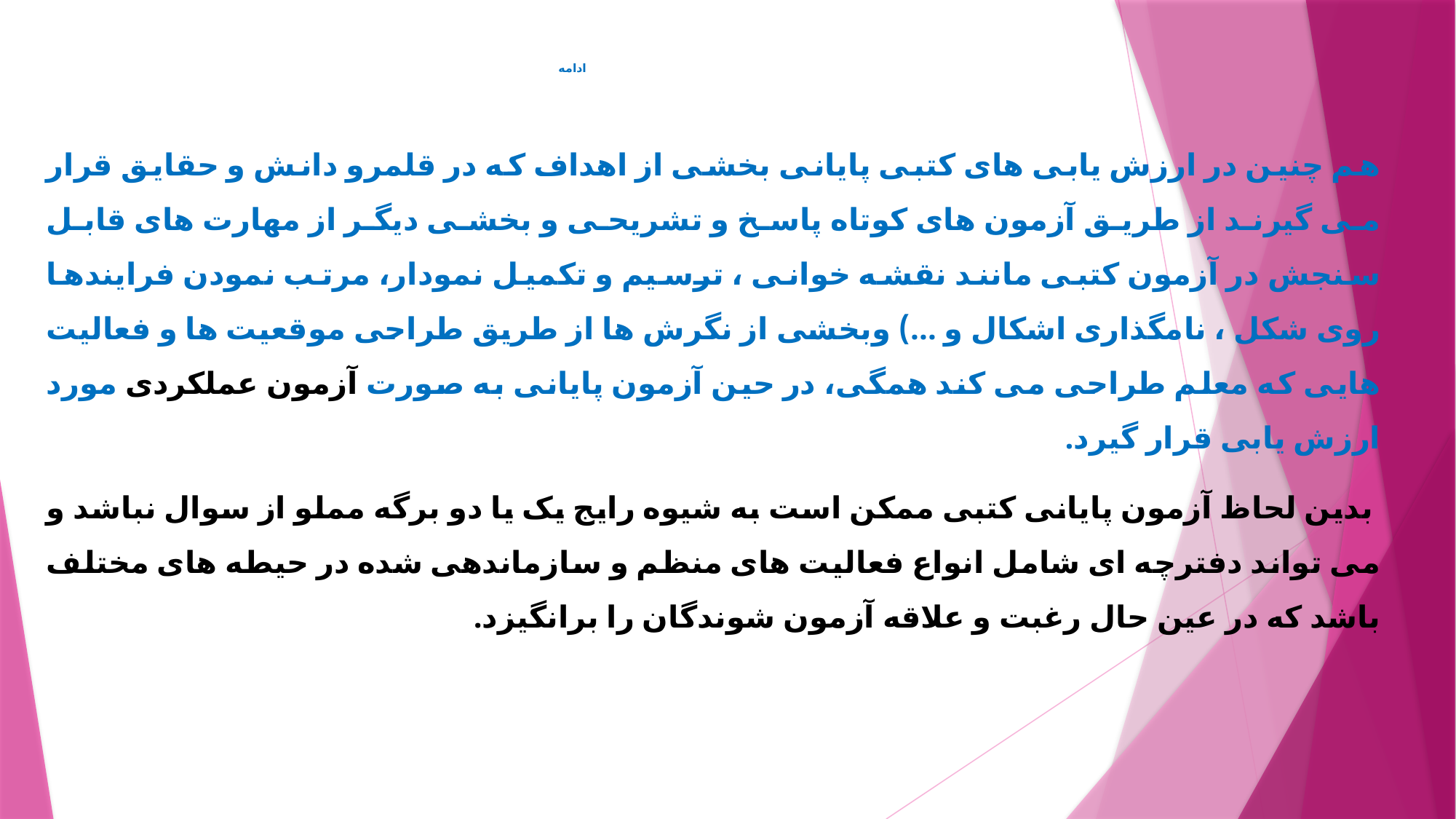

# ادامه
هم چنین در ارزش یابی های کتبی پایانی بخشی از اهداف که در قلمرو دانش و حقایق قرار می گیرند از طریق آزمون های کوتاه پاسخ و تشریحی و بخشی دیگر از مهارت های قابل سنجش در آزمون کتبی مانند نقشه خوانی ، ترسیم و تکمیل نمودار، مرتب نمودن فرایندها روی شکل ، نامگذاری اشکال و ...) وبخشی از نگرش ها از طریق طراحی موقعیت ها و فعالیت هایی که معلم طراحی می کند همگی، در حین آزمون پایانی به صورت آزمون عملکردی مورد ارزش یابی قرار گیرد.
 بدین لحاظ آزمون پایانی کتبی ممکن است به شیوه رایج یک یا دو برگه مملو از سوال نباشد و می تواند دفترچه ای شامل انواع فعالیت های منظم و سازماندهی شده در حیطه های مختلف باشد که در عین حال رغبت و علاقه آزمون شوندگان را برانگیزد.